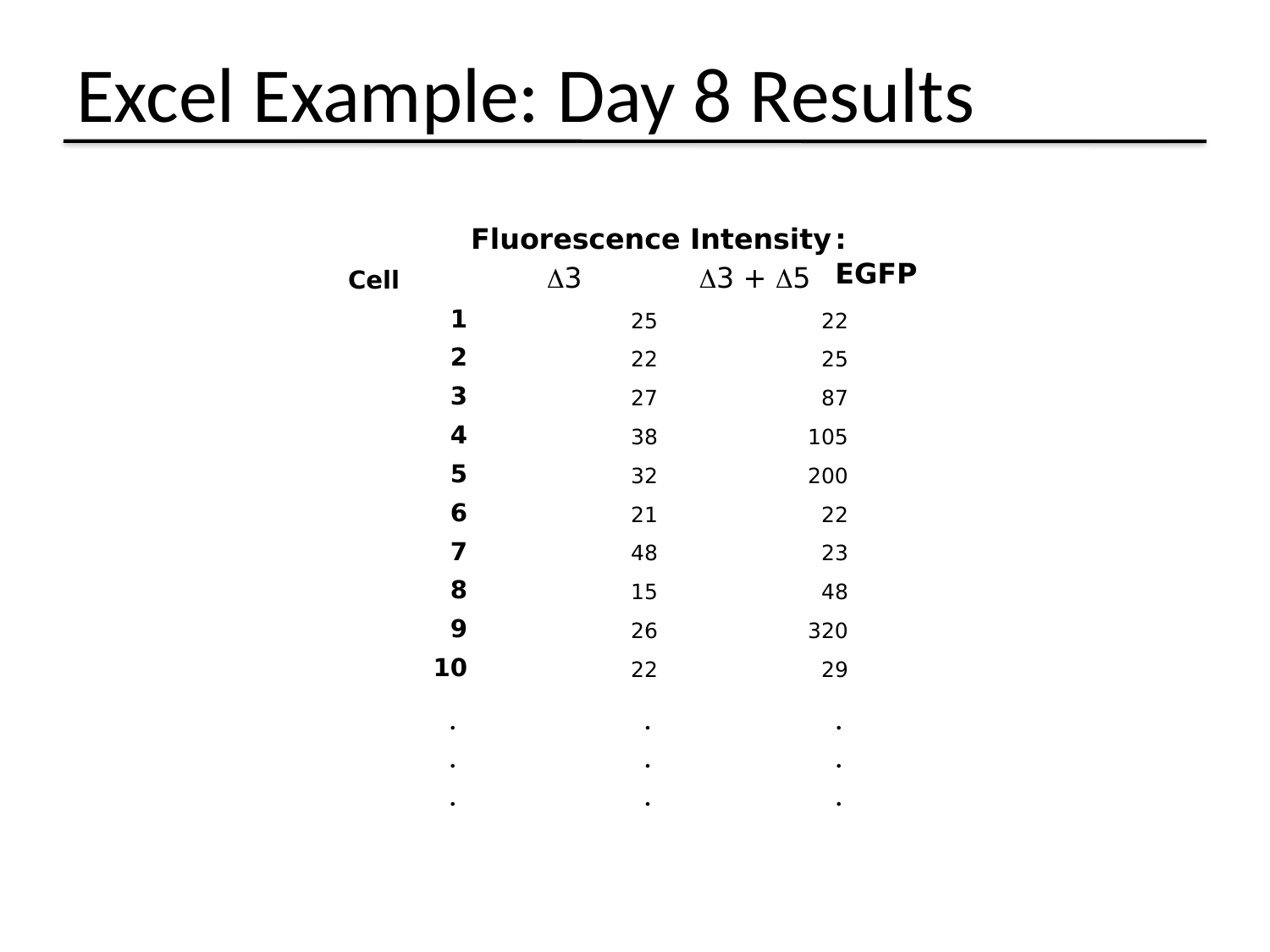

# Excel Example: Day 8 Results
: EGFP
|  | Fluorescence Intensity |  |
| --- | --- | --- |
| Cell | Δ3 | Δ3 + Δ5 |
| 1 | 25 | 22 |
| 2 | 22 | 25 |
| 3 | 27 | 87 |
| 4 | 38 | 105 |
| 5 | 32 | 200 |
| 6 | 21 | 22 |
| 7 | 48 | 23 |
| 8 | 15 | 48 |
| 9 | 26 | 320 |
| 10 | 22 | 29 |
.
.
.
.
.
.
.
.
.